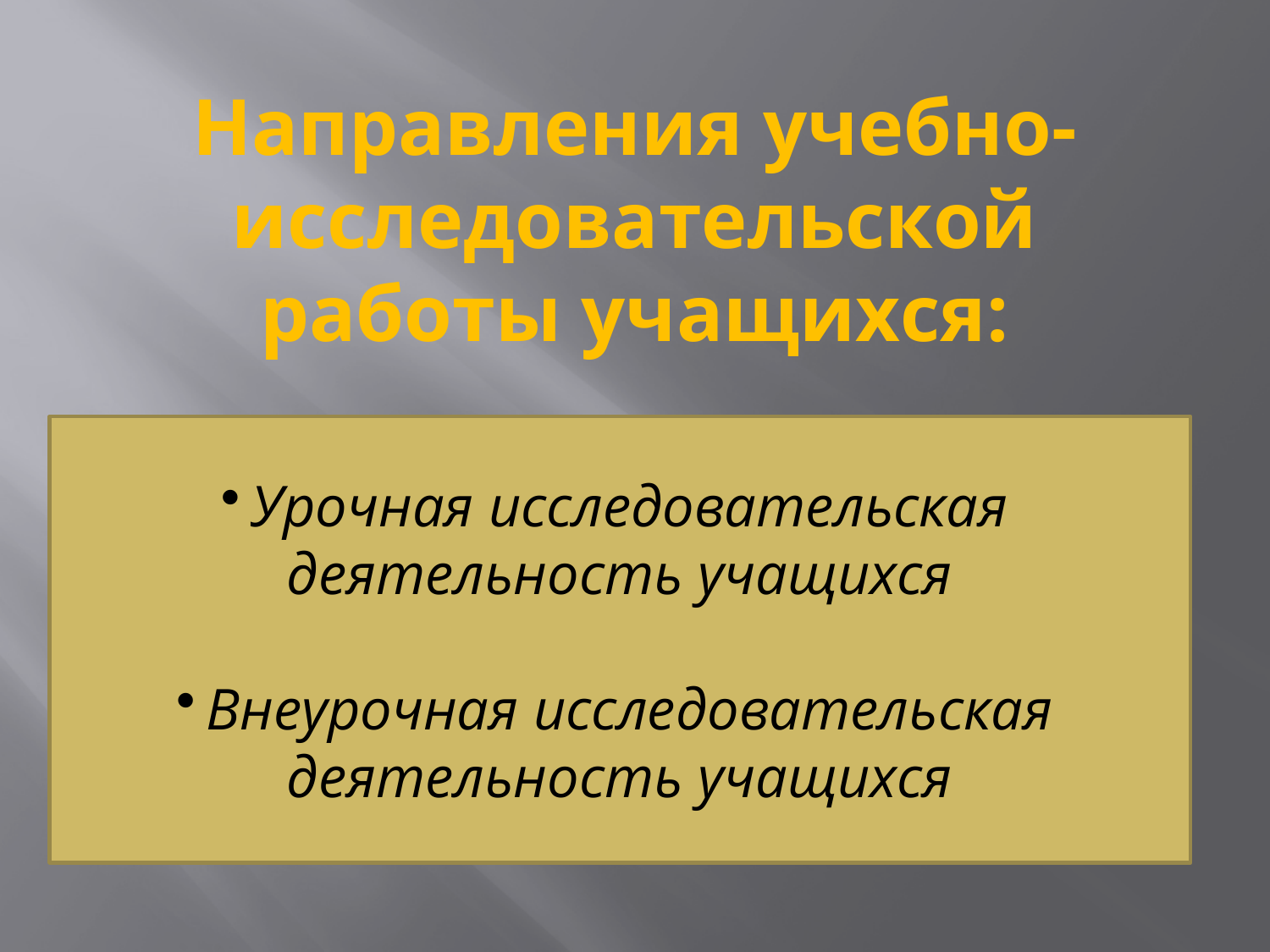

# Направления учебно-исследовательской работы учащихся:
Урочная исследовательская деятельность учащихся
Внеурочная исследовательская деятельность учащихся